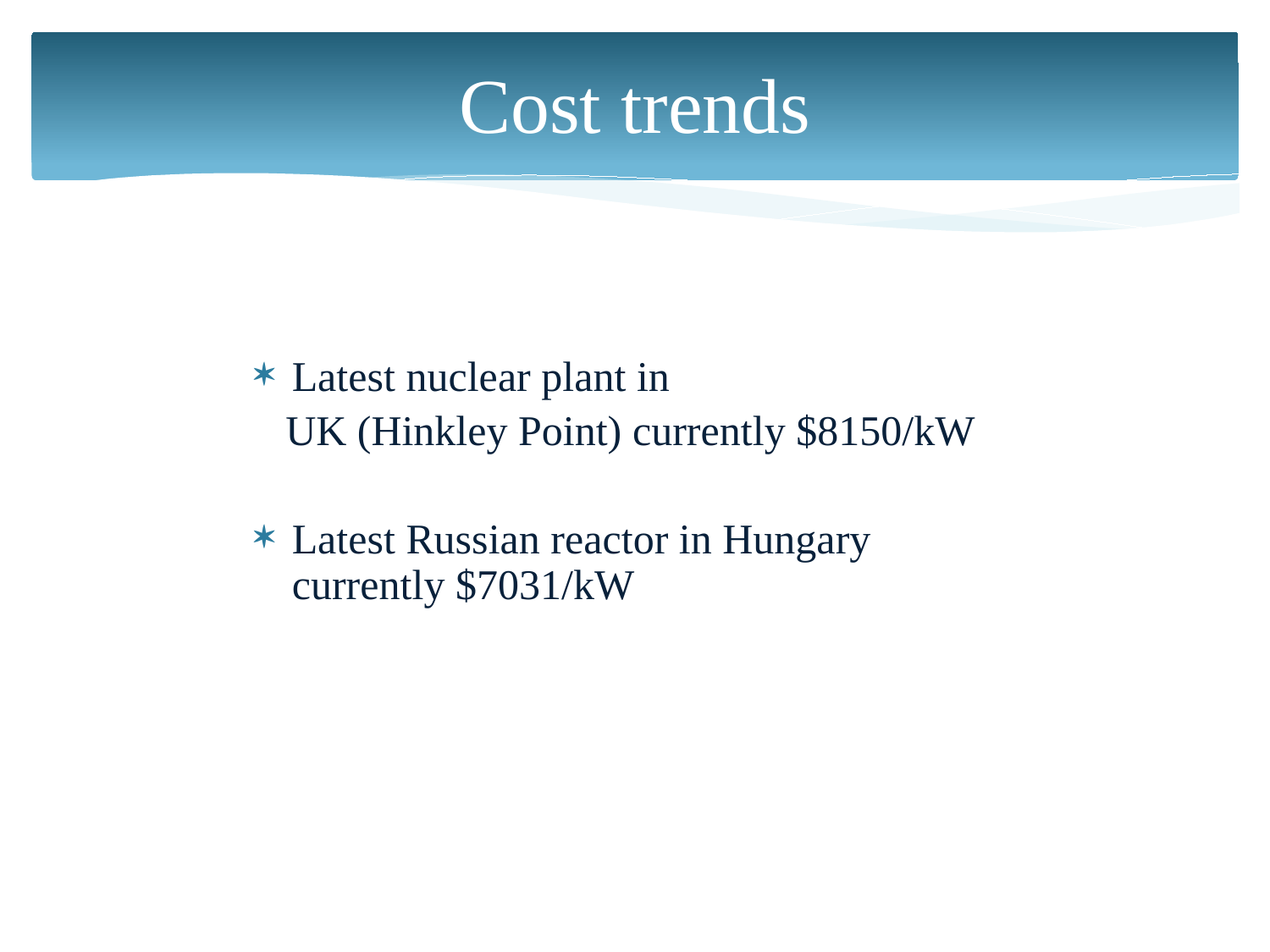

# Cost trends
Latest nuclear plant in
   UK (Hinkley Point) currently $8150/kW

Latest Russian reactor in Hungary currently $7031/kW